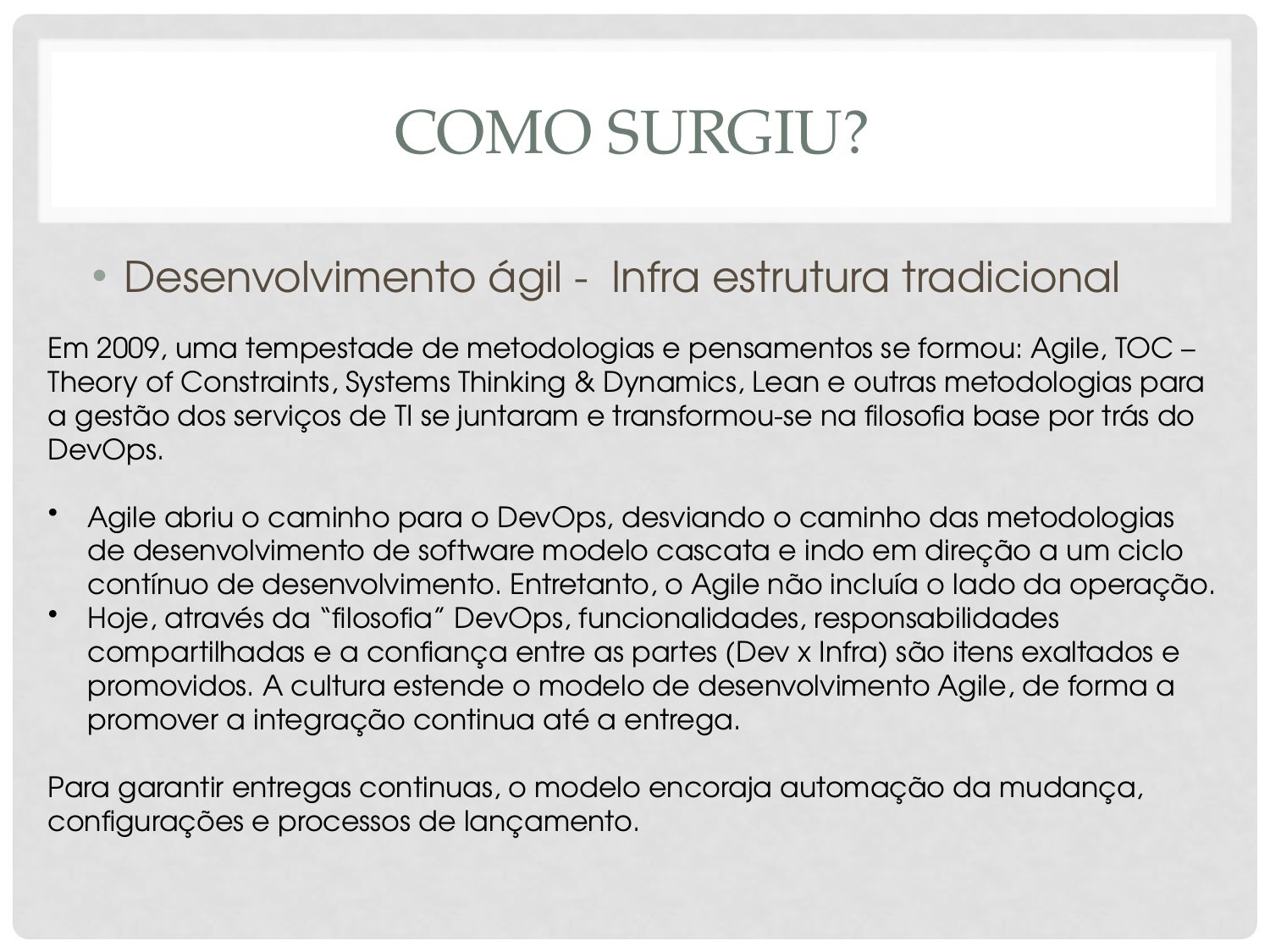

# Como surgiu?
Desenvolvimento ágil -  Infra estrutura tradicional

Em 2009, uma tempestade de metodologias e pensamentos se formou: Agile, TOC – Theory of Constraints, Systems Thinking & Dynamics, Lean e outras metodologias para a gestão dos serviços de TI se juntaram e transformou-se na filosofia base por trás do DevOps.

Agile abriu o caminho para o DevOps, desviando o caminho das metodologias de desenvolvimento de software modelo cascata e indo em direção a um ciclo contínuo de desenvolvimento. Entretanto, o Agile não incluía o lado da operação.
Hoje, através da “filosofia” DevOps, funcionalidades, responsabilidades compartilhadas e a confiança entre as partes (Dev x Infra) são itens exaltados e promovidos. A cultura estende o modelo de desenvolvimento Agile, de forma a promover a integração continua até a entrega.

Para garantir entregas continuas, o modelo encoraja automação da mudança, configurações e processos de lançamento.